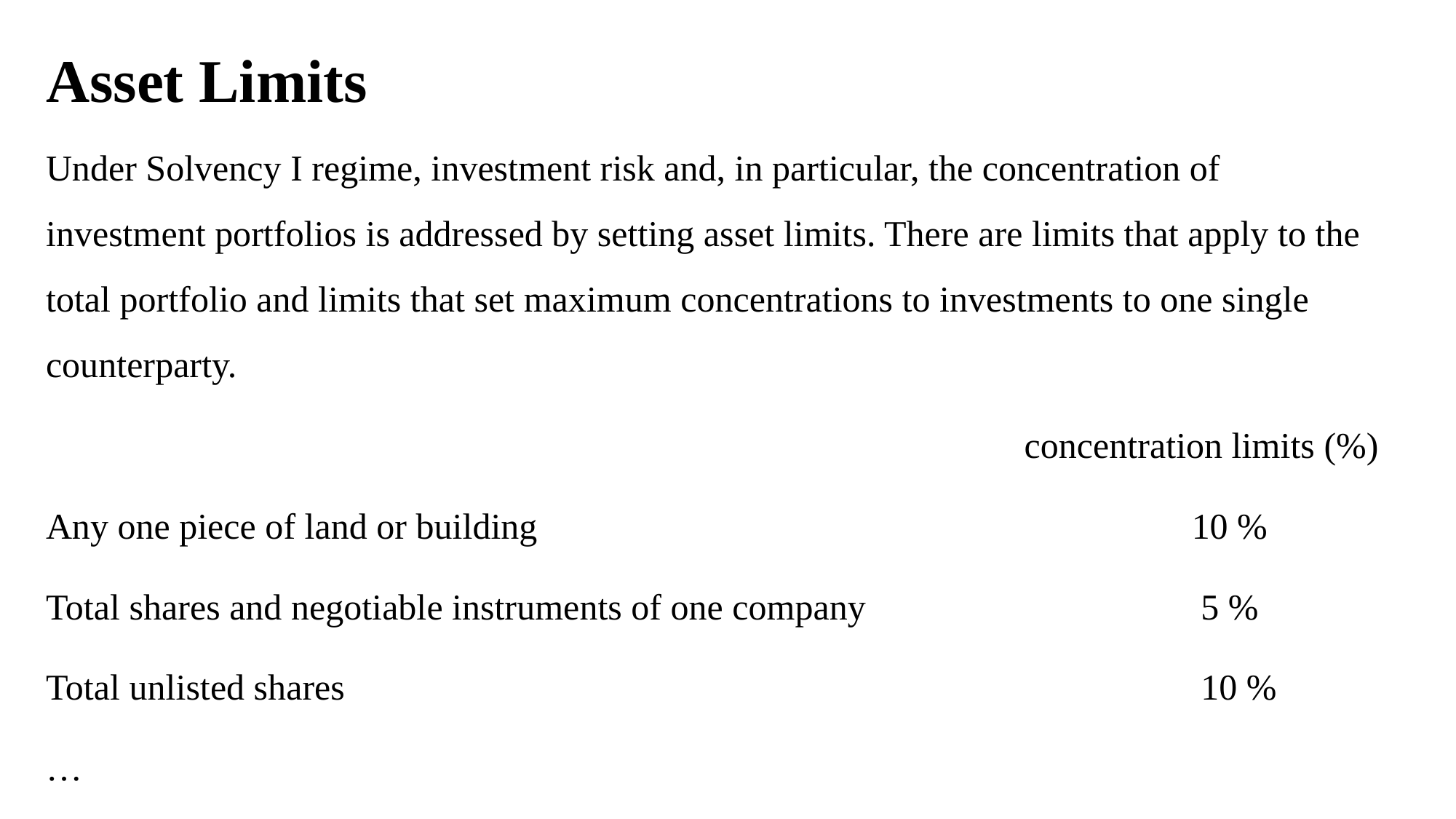

# Asset Limits
Under Solvency I regime, investment risk and, in particular, the concentration of investment portfolios is addressed by setting asset limits. There are limits that apply to the total portfolio and limits that set maximum concentrations to investments to one single counterparty.
							            concentration limits (%)
Any one piece of land or building 					                  10 %
Total shares and negotiable instruments of one company	                               5 %
Total unlisted shares							                   10 %
…